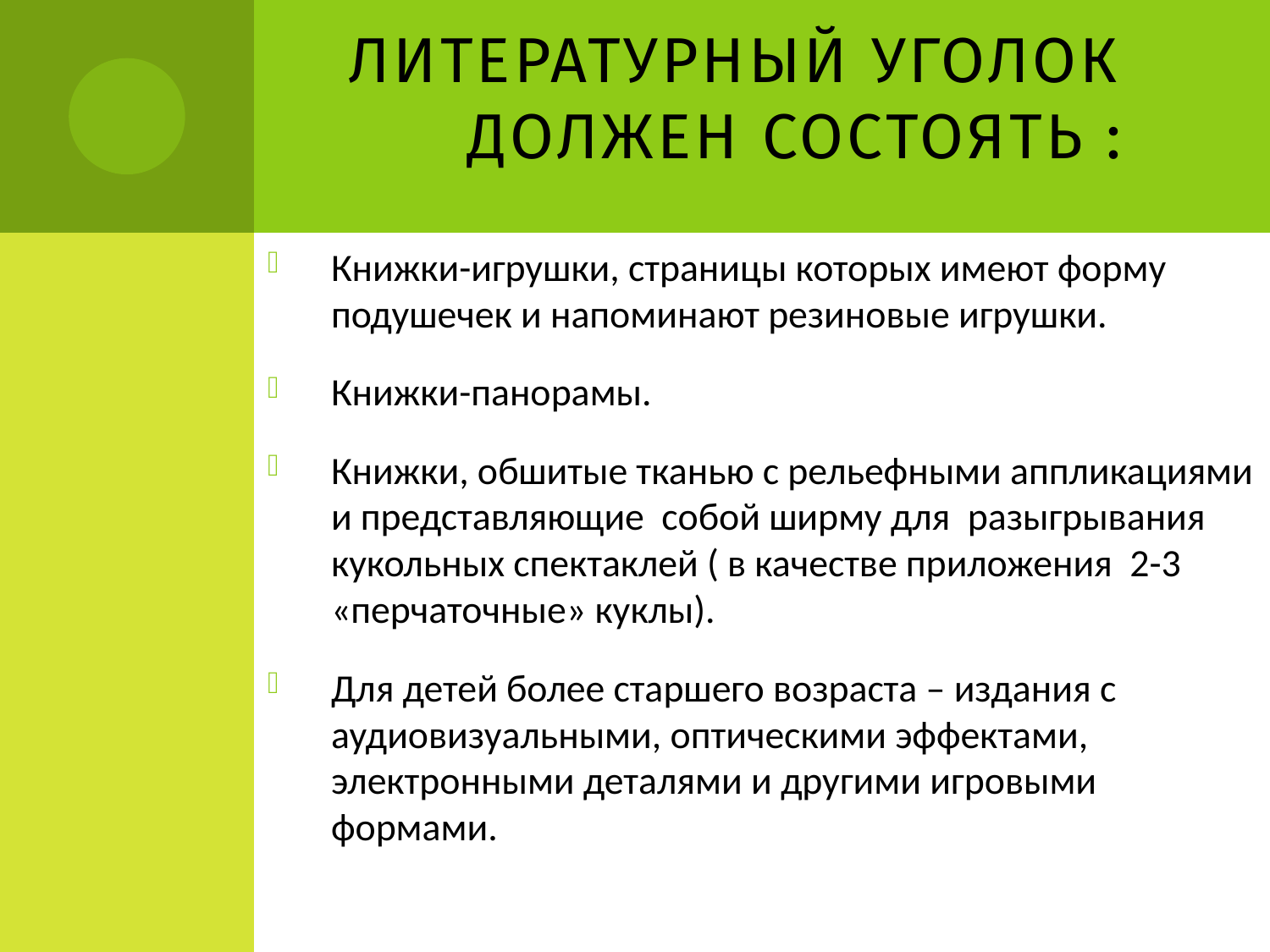

# Литературный уголок должен состоять :
Книжки-игрушки, страницы которых имеют форму подушечек и напоминают резиновые игрушки.
Книжки-панорамы.
Книжки, обшитые тканью с рельефными аппликациями и представляющие  собой ширму для  разыгрывания кукольных спектаклей ( в качестве приложения  2-3  «перчаточные» куклы).
Для детей более старшего возраста – издания с аудиовизуальными, оптическими эффектами, электронными деталями и другими игровыми формами.